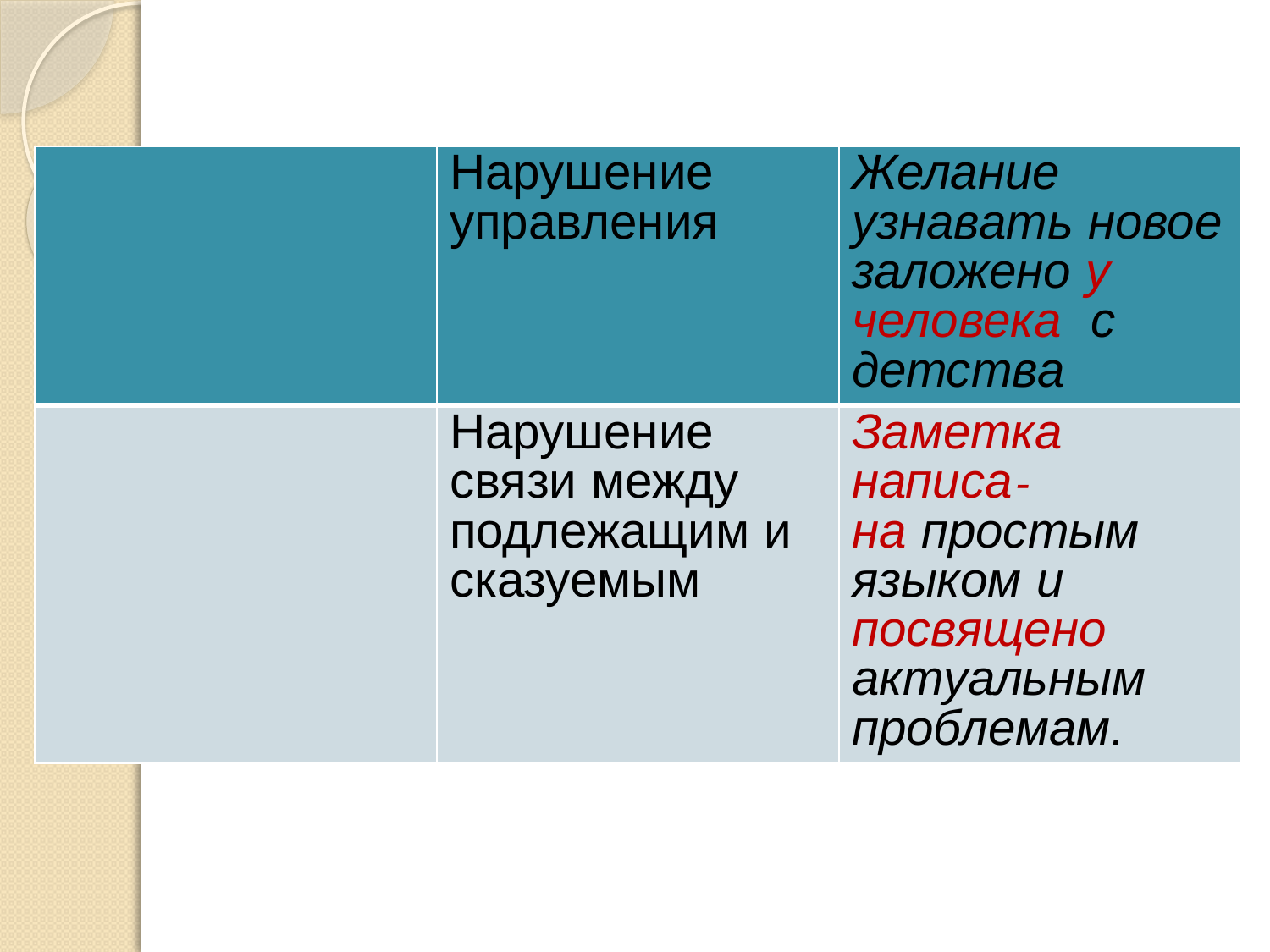

#
|  | Нарушение управления | Желание узнавать новое заложено у человека с детства |
| --- | --- | --- |
|  | Нарушение связи между подлежащим и сказуемым | Заметка написа- на простым языком и посвящено актуальным проблемам. |